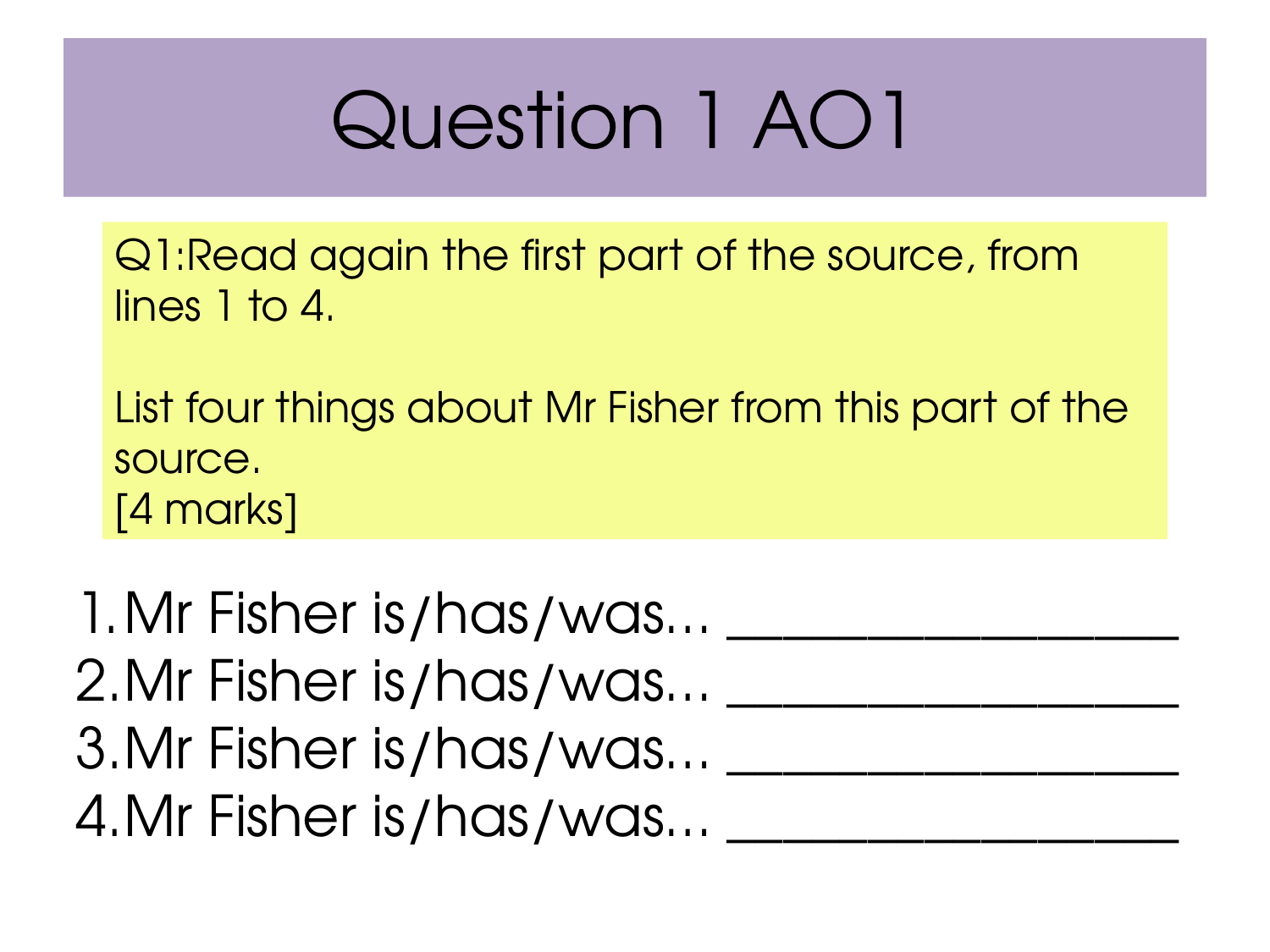

# Question 1 AO1

Q1:Read again the first part of the source, from lines 1 to 4.

List four things about Mr Fisher from this part of the source.
[4 marks]
Mr Fisher is/has/was… ________________
Mr Fisher is/has/was… ________________
Mr Fisher is/has/was… ________________
Mr Fisher is/has/was… ________________